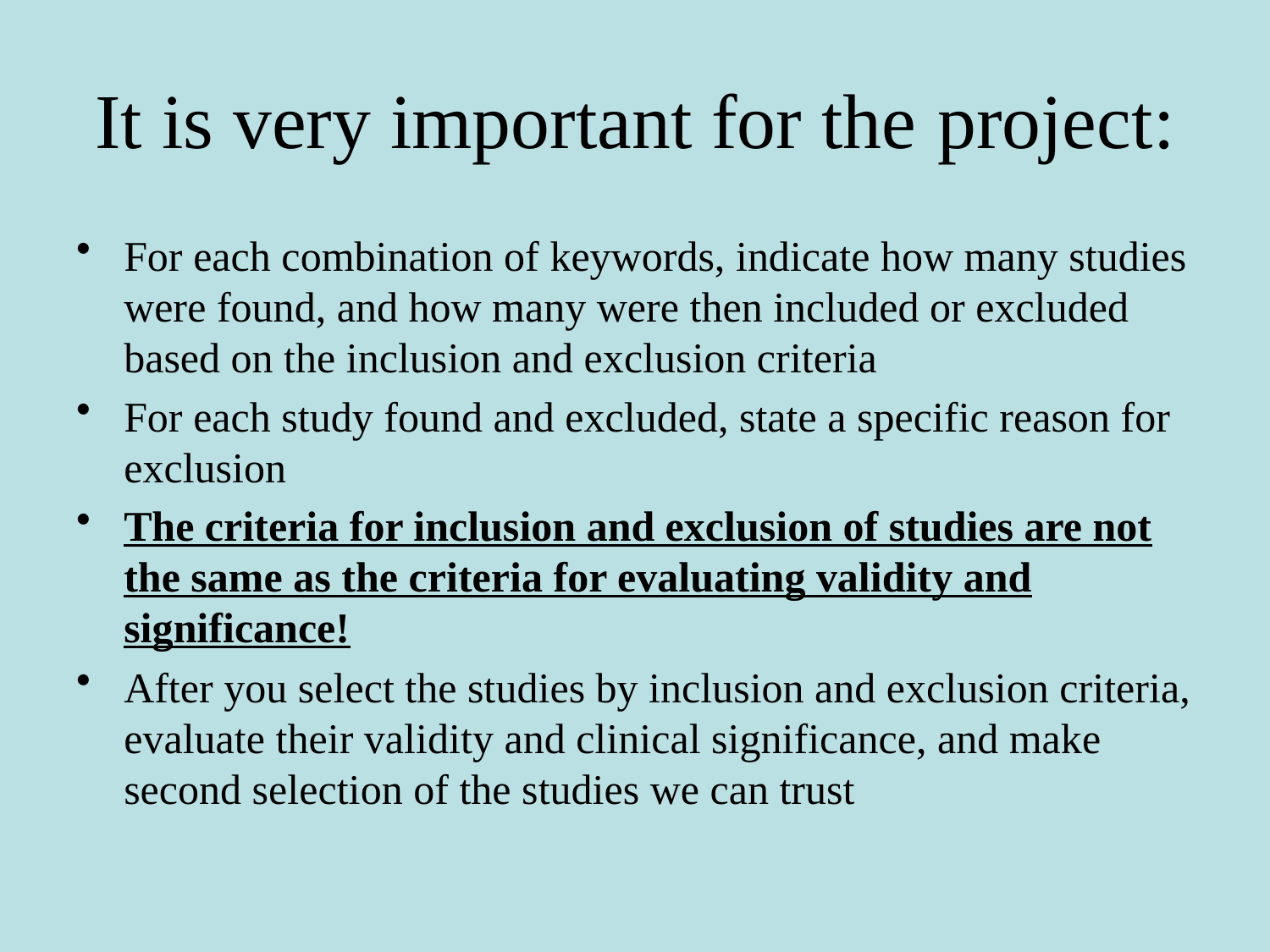

# It is very important for the project:
For each combination of keywords, indicate how many studies were found, and how many were then included or excluded based on the inclusion and exclusion criteria
For each study found and excluded, state a specific reason for exclusion
The criteria for inclusion and exclusion of studies are not the same as the criteria for evaluating validity and significance!
After you select the studies by inclusion and exclusion criteria, evaluate their validity and clinical significance, and make second selection of the studies we can trust